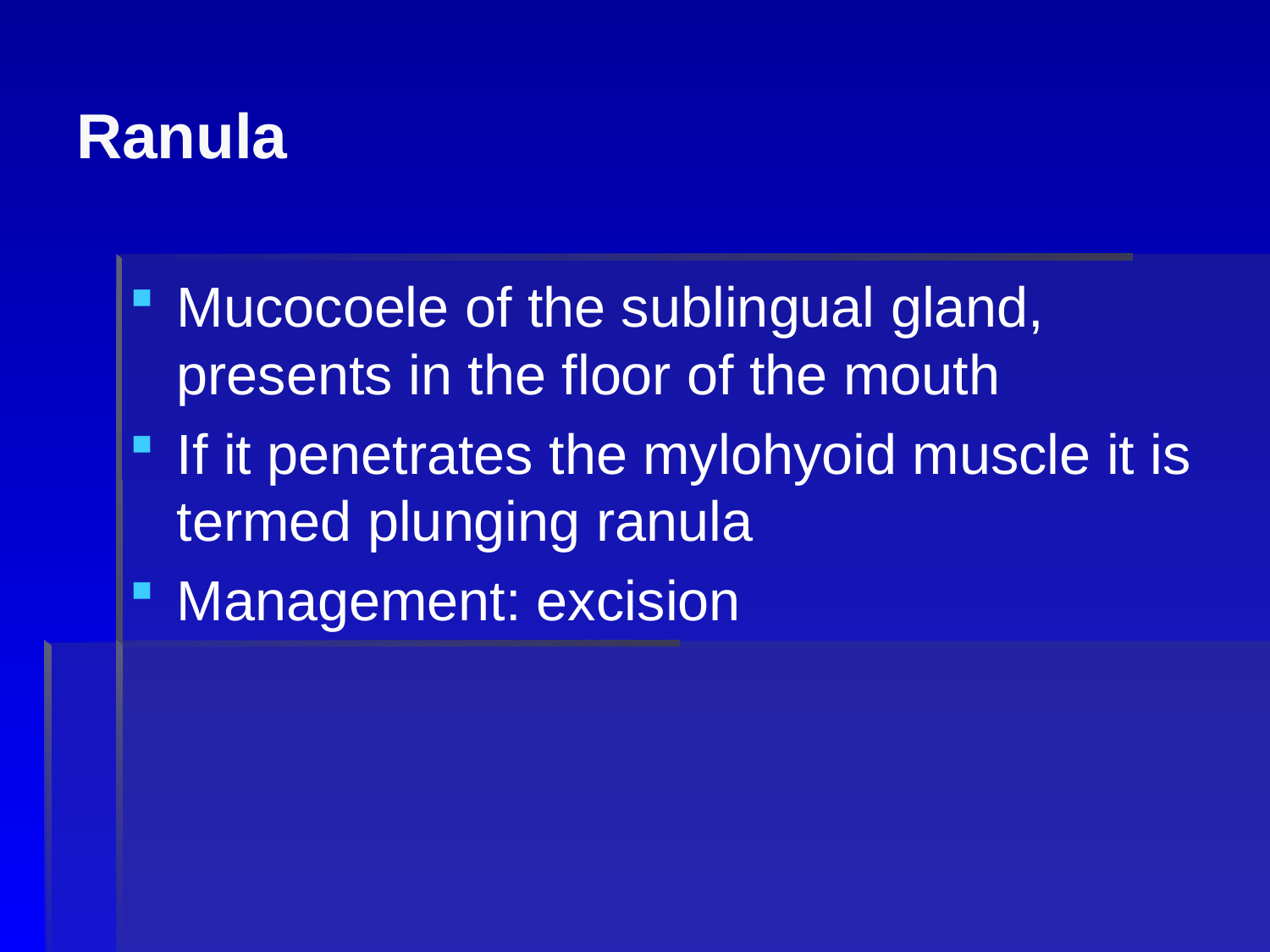

# Ranula
Mucocoele of the sublingual gland, presents in the floor of the mouth
If it penetrates the mylohyoid muscle it is termed plunging ranula
Management: excision